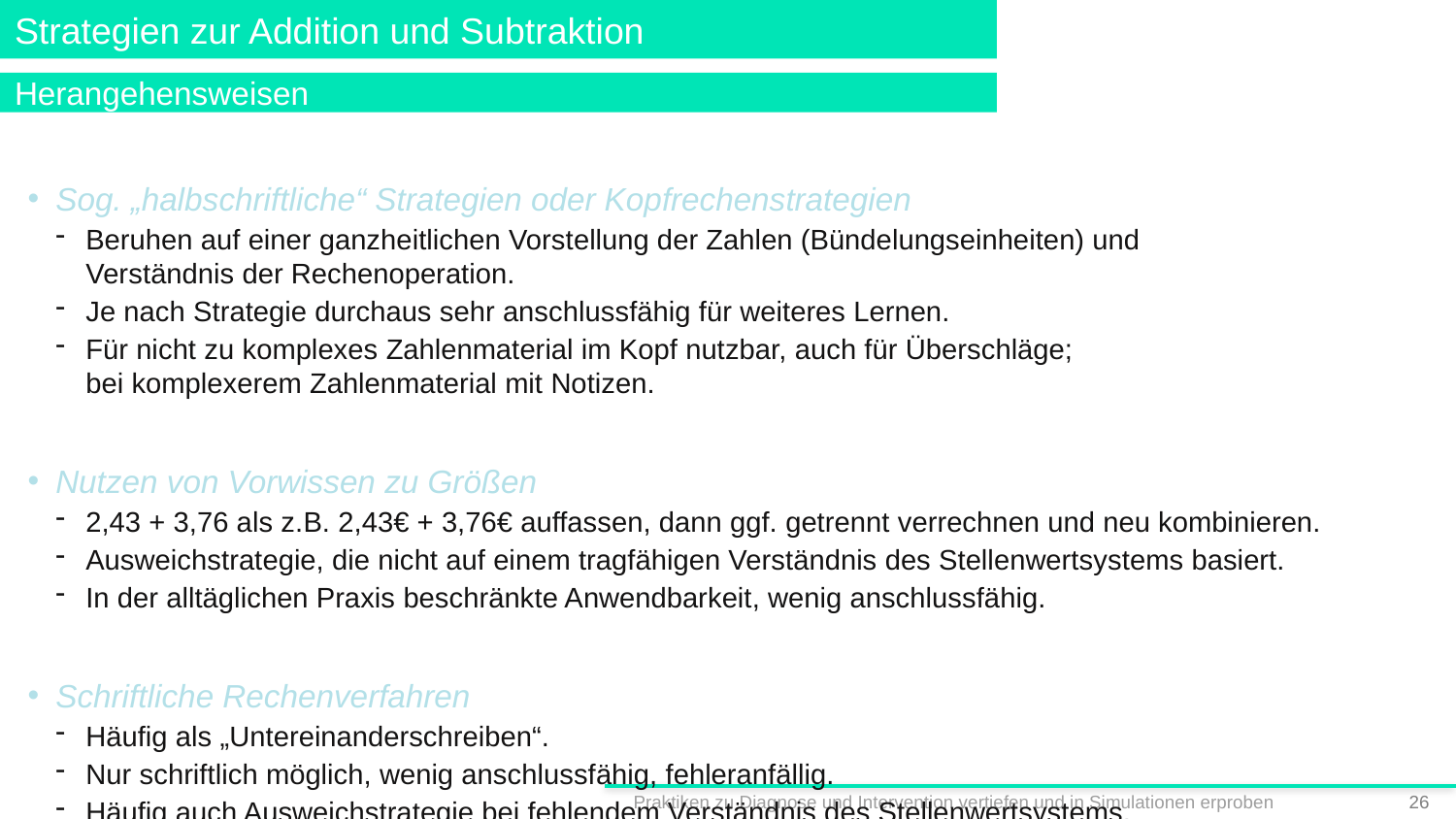

# Strategien zur Addition und Subtraktion

Herangehensweisen

Sog. „halbschriftliche“ Strategien oder Kopfrechenstrategien
Beruhen auf einer ganzheitlichen Vorstellung der Zahlen (Bündelungseinheiten) und
Verständnis der Rechenoperation.
Je nach Strategie durchaus sehr anschlussfähig für weiteres Lernen.
Für nicht zu komplexes Zahlenmaterial im Kopf nutzbar, auch für Überschläge;
bei komplexerem Zahlenmaterial mit Notizen.

Nutzen von Vorwissen zu Größen
2,43 + 3,76 als z.B. 2,43€ + 3,76€ auffassen, dann ggf. getrennt verrechnen und neu kombinieren.
Ausweichstrategie, die nicht auf einem tragfähigen Verständnis des Stellenwertsystems basiert.
In der alltäglichen Praxis beschränkte Anwendbarkeit, wenig anschlussfähig.

Schriftliche Rechenverfahren
Häufig als „Untereinanderschreiben“.
Nur schriftlich möglich, wenig anschlussfähig, fehleranfällig.
Häufig auch Ausweichstrategie bei fehlendem Verständnis des Stellenwertsystems.
Praktiken zu Diagnose und Intervention vertiefen und in Simulationen erproben
26